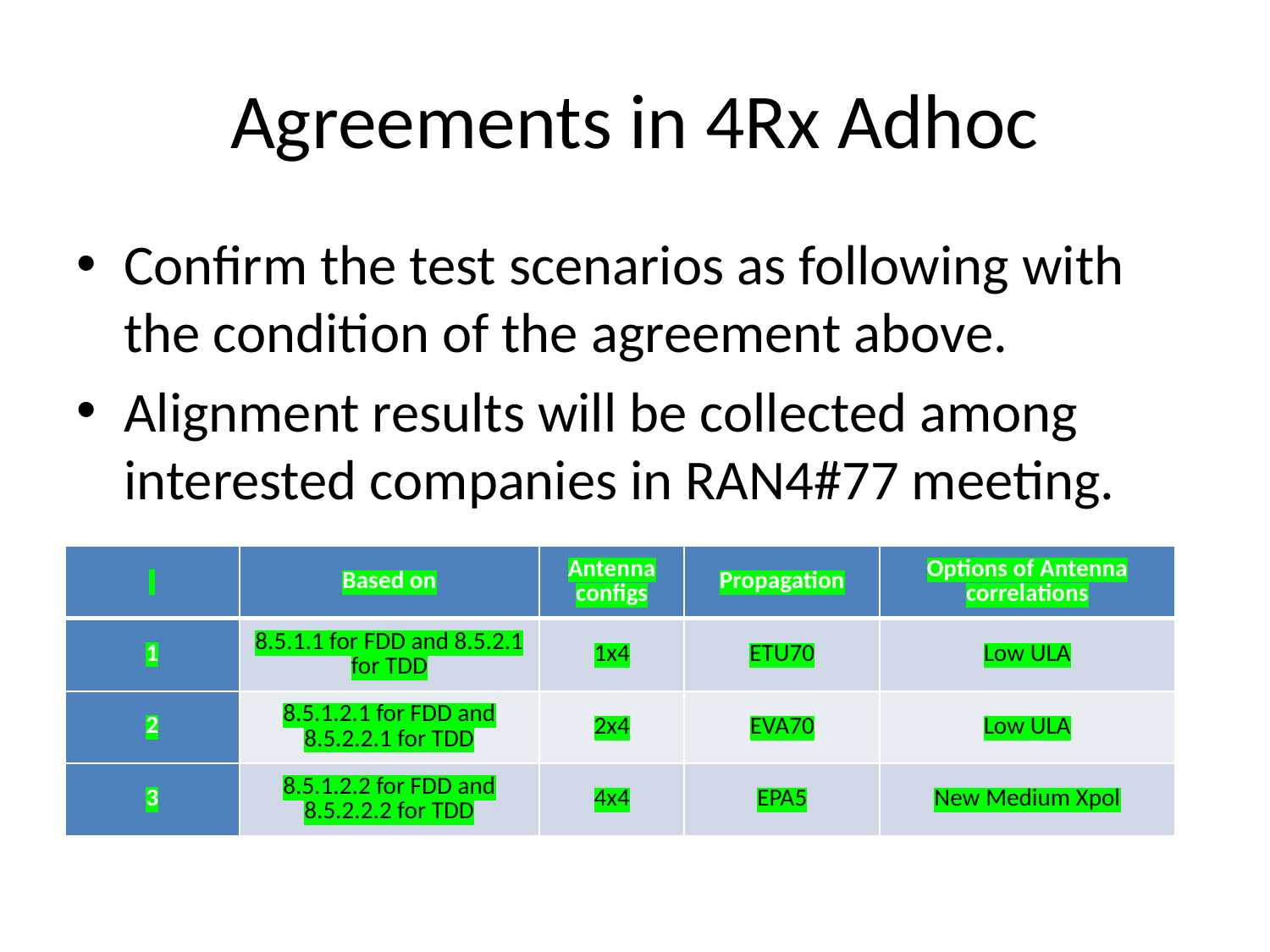

# Agreements in 4Rx Adhoc
Confirm the test scenarios as following with the condition of the agreement above.
Alignment results will be collected among interested companies in RAN4#77 meeting.

|  | Based on | Antenna configs | Propagation | Options of Antenna correlations |
| --- | --- | --- | --- | --- |
| 1 | 8.5.1.1 for FDD and 8.5.2.1 for TDD | 1x4 | ETU70 | Low ULA |
| 2 | 8.5.1.2.1 for FDD and 8.5.2.2.1 for TDD | 2x4 | EVA70 | Low ULA |
| 3 | 8.5.1.2.2 for FDD and 8.5.2.2.2 for TDD | 4x4 | EPA5 | New Medium Xpol |